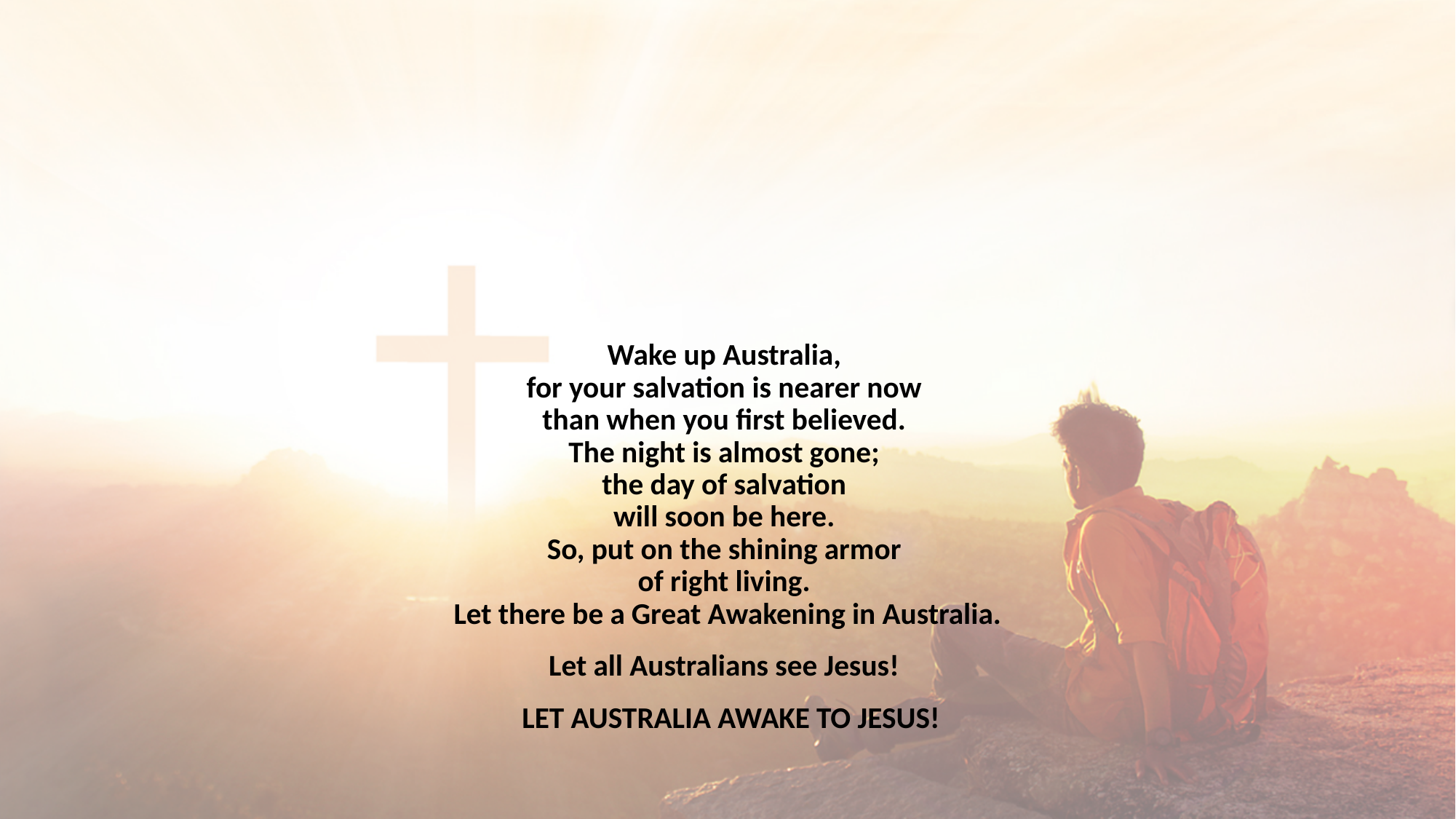

# Wake up Australia, for your salvation is nearer now than when you first believed. The night is almost gone; the day of salvation will soon be here. So, put on the shining armor of right living. Let there be a Great Awakening in Australia. Let all Australians see Jesus!  LET AUSTRALIA AWAKE TO JESUS!